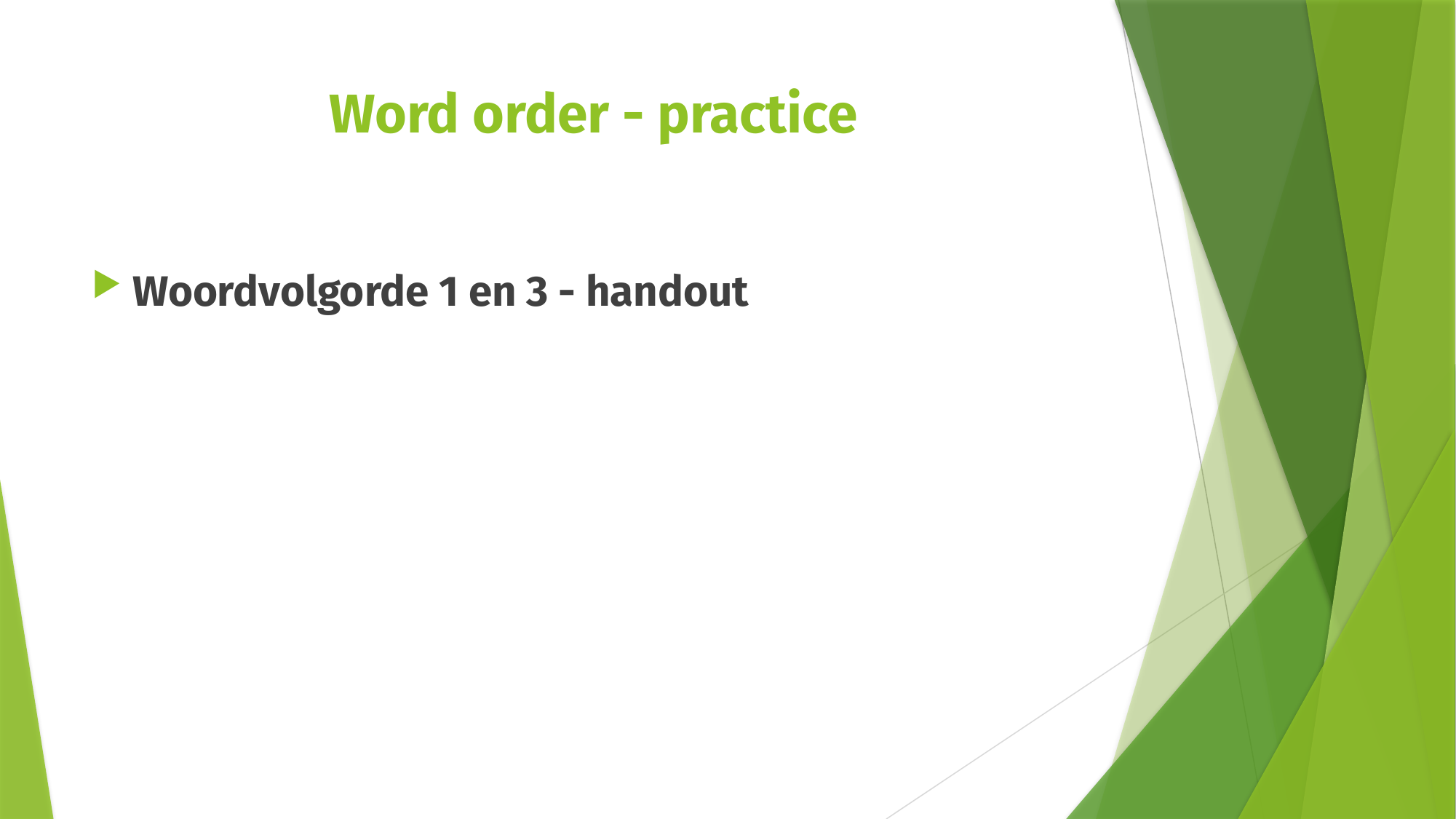

# Word order - practice
Woordvolgorde 1 en 3 - handout